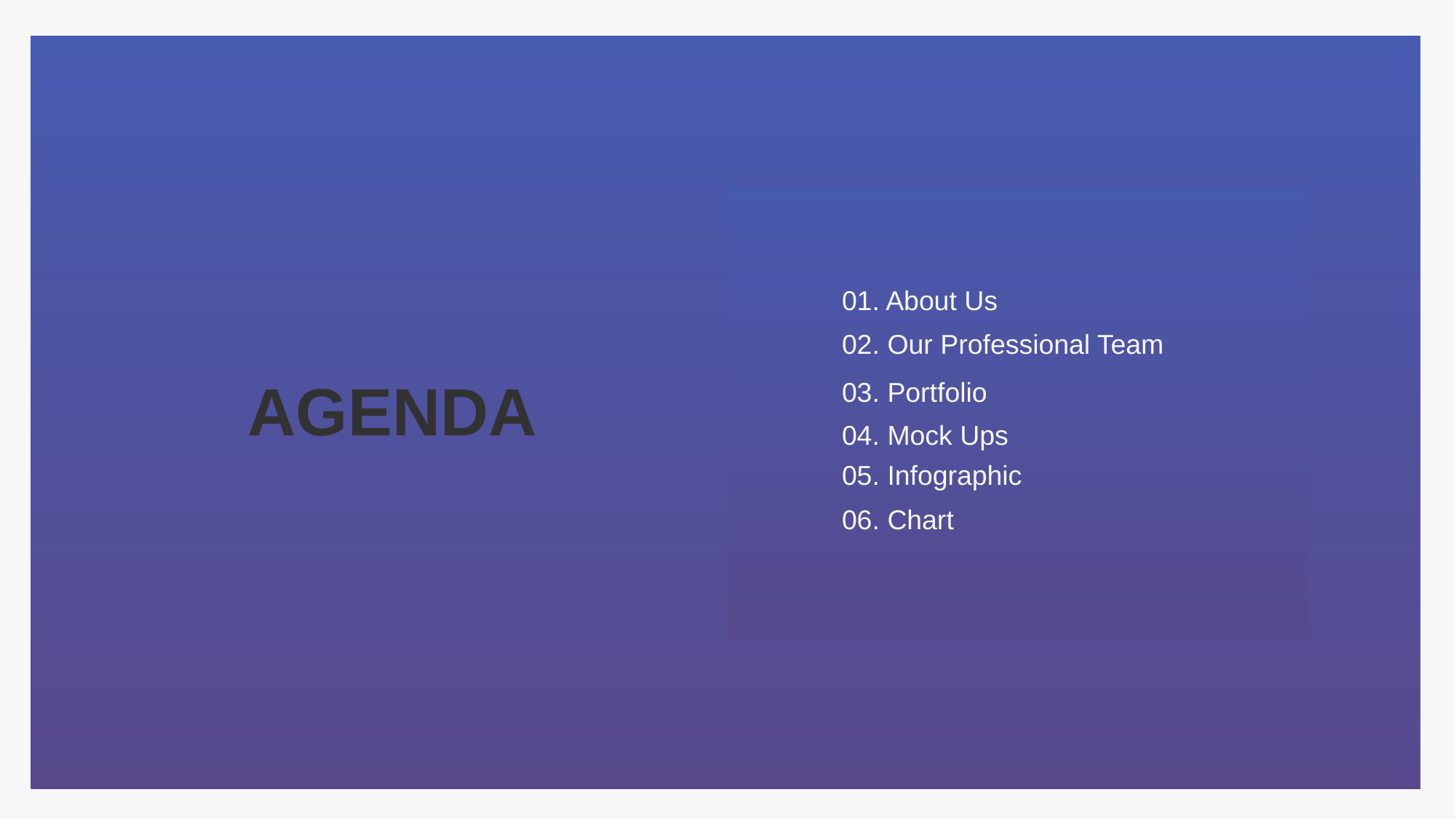

01. About Us
02. Our Professional Team
03. Portfolio
04. Mock Ups
05. Infographic
06. Chart
AGENDA